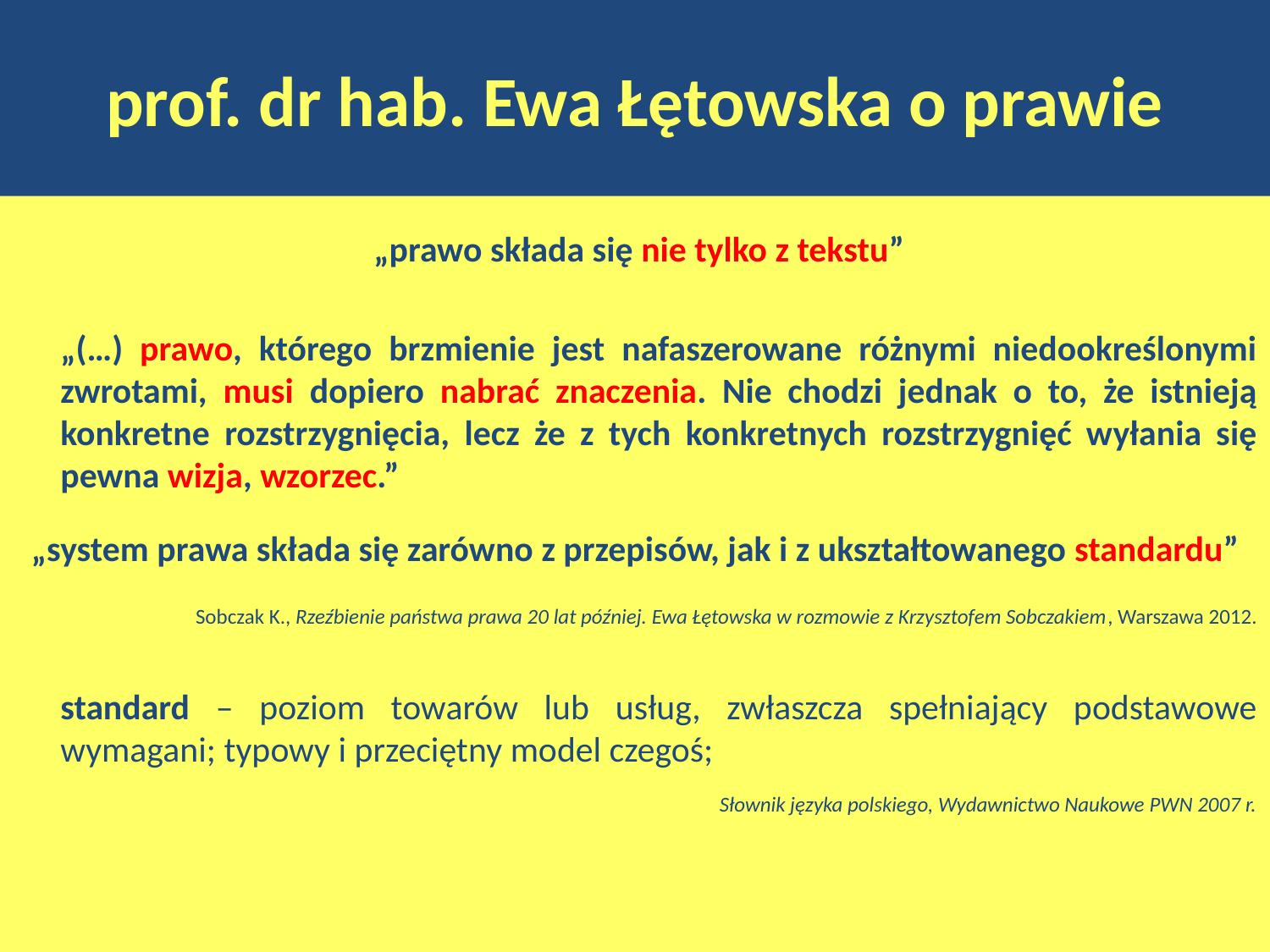

# prof. dr hab. Ewa Łętowska o prawie

 „prawo składa się nie tylko z tekstu”

	„(…) prawo, którego brzmienie jest nafaszerowane różnymi niedookreślonymi zwrotami, musi dopiero nabrać znaczenia. Nie chodzi jednak o to, że istnieją konkretne rozstrzygnięcia, lecz że z tych konkretnych rozstrzygnięć wyłania się pewna wizja, wzorzec.”

„system prawa składa się zarówno z przepisów, jak i z ukształtowanego standardu”

Sobczak K., Rzeźbienie państwa prawa 20 lat później. Ewa Łętowska w rozmowie z Krzysztofem Sobczakiem, Warszawa 2012.

	standard – poziom towarów lub usług, zwłaszcza spełniający podstawowe wymagani; typowy i przeciętny model czegoś;
	Słownik języka polskiego, Wydawnictwo Naukowe PWN 2007 r.